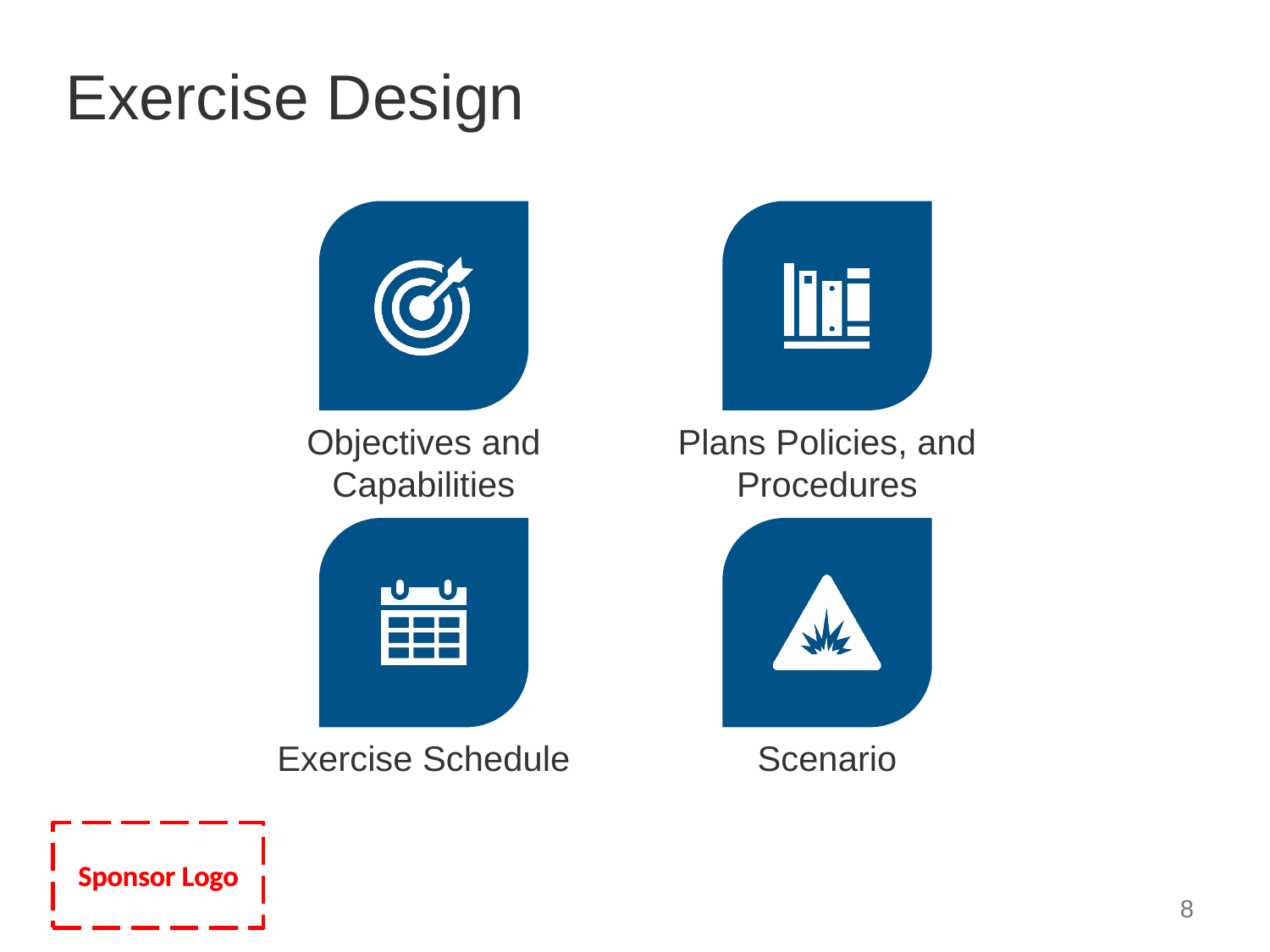

# Exercise Design
Objectives and Capabilities
Plans Policies, and Procedures
Exercise Schedule
Scenario

Sponsor Logo
8